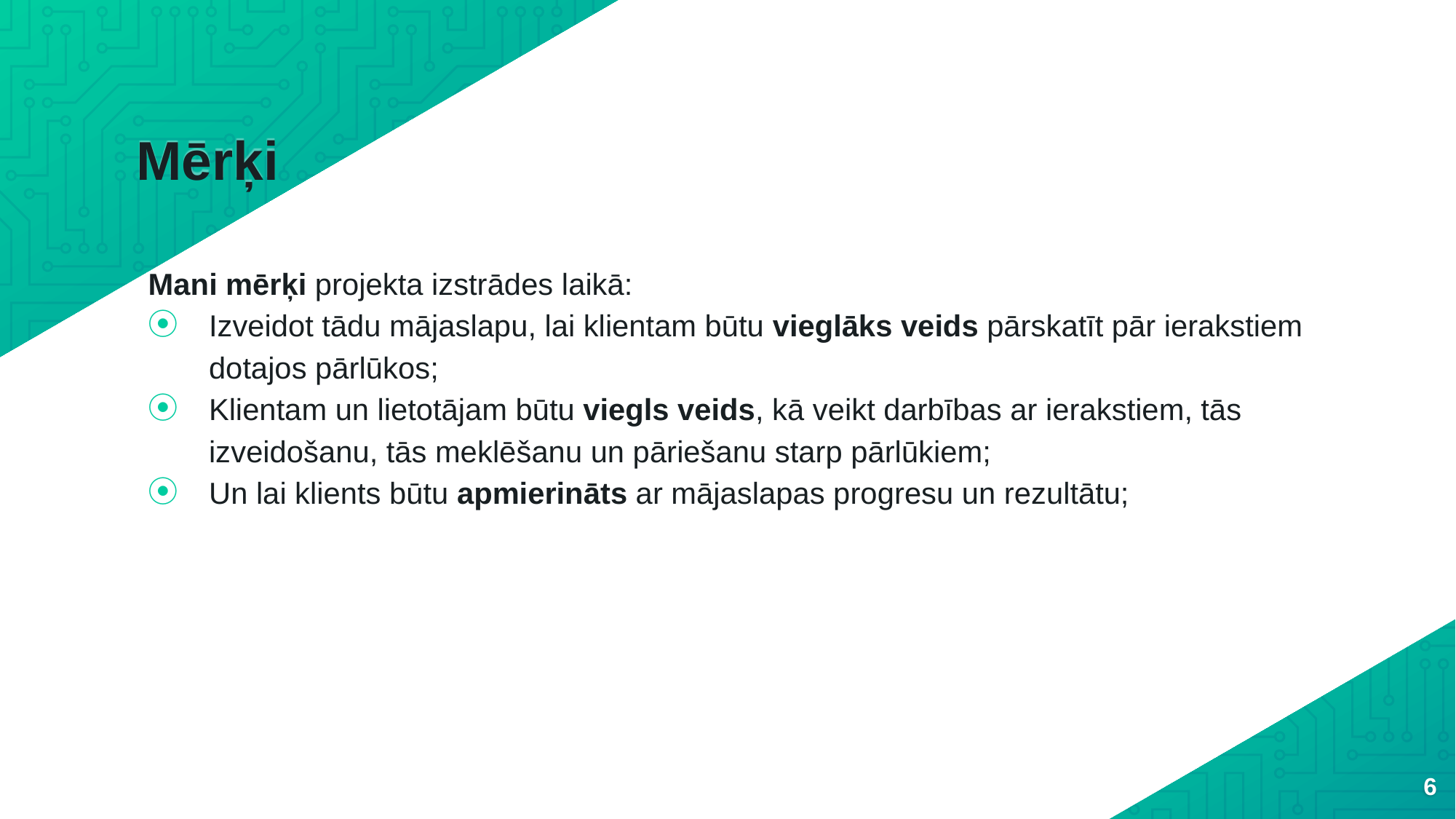

# Mērķi
Mani mērķi projekta izstrādes laikā:
Izveidot tādu mājaslapu, lai klientam būtu vieglāks veids pārskatīt pār ierakstiem dotajos pārlūkos;
Klientam un lietotājam būtu viegls veids, kā veikt darbības ar ierakstiem, tās izveidošanu, tās meklēšanu un pāriešanu starp pārlūkiem;
Un lai klients būtu apmierināts ar mājaslapas progresu un rezultātu;

6